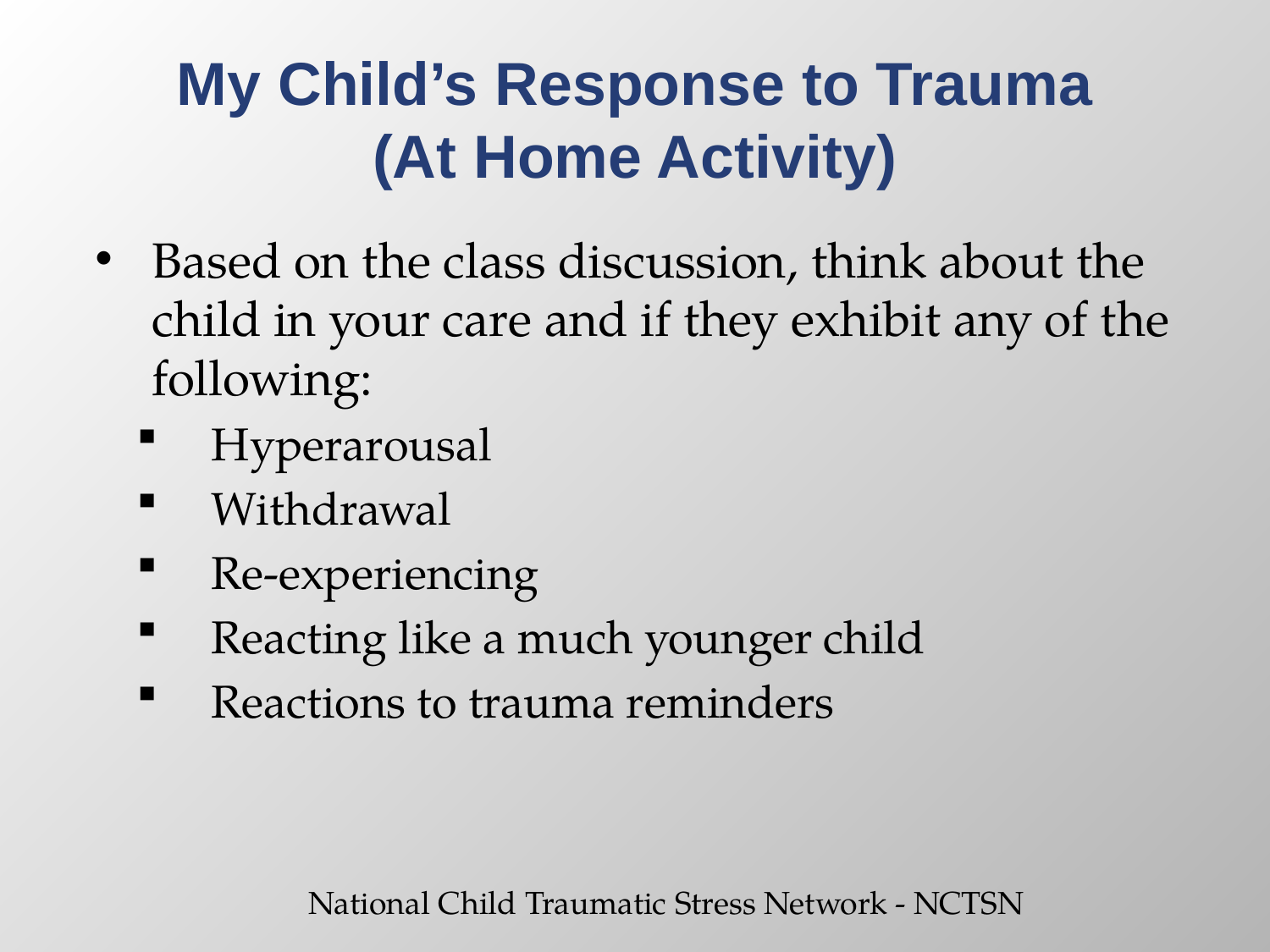

# My Child’s Response to Trauma (At Home Activity)
Based on the class discussion, think about the child in your care and if they exhibit any of the following:
 Hyperarousal
 Withdrawal
 Re-experiencing
 Reacting like a much younger child
 Reactions to trauma reminders
National Child Traumatic Stress Network - NCTSN